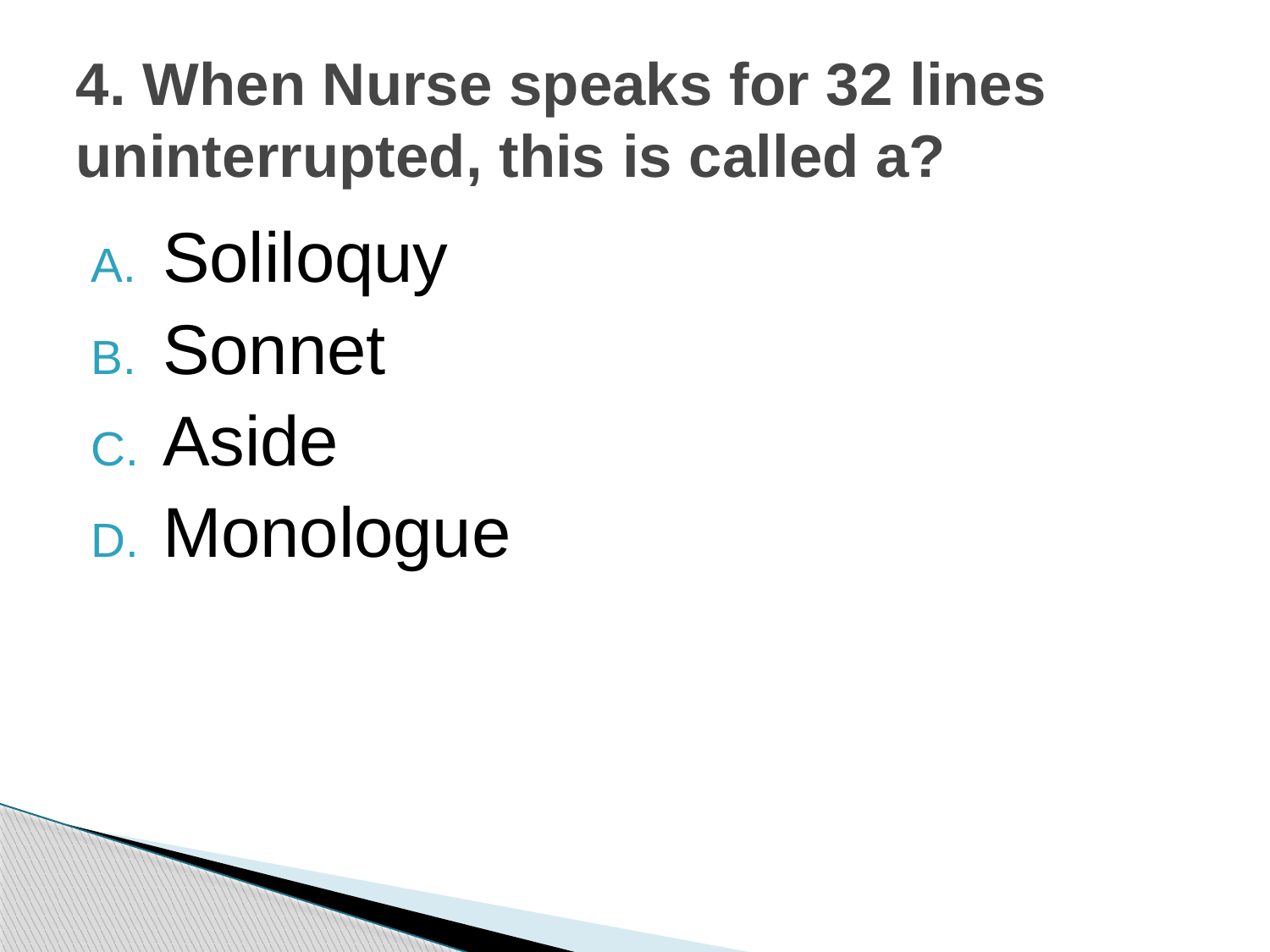

# 4. When Nurse speaks for 32 lines uninterrupted, this is called a?
Soliloquy
Sonnet
Aside
Monologue